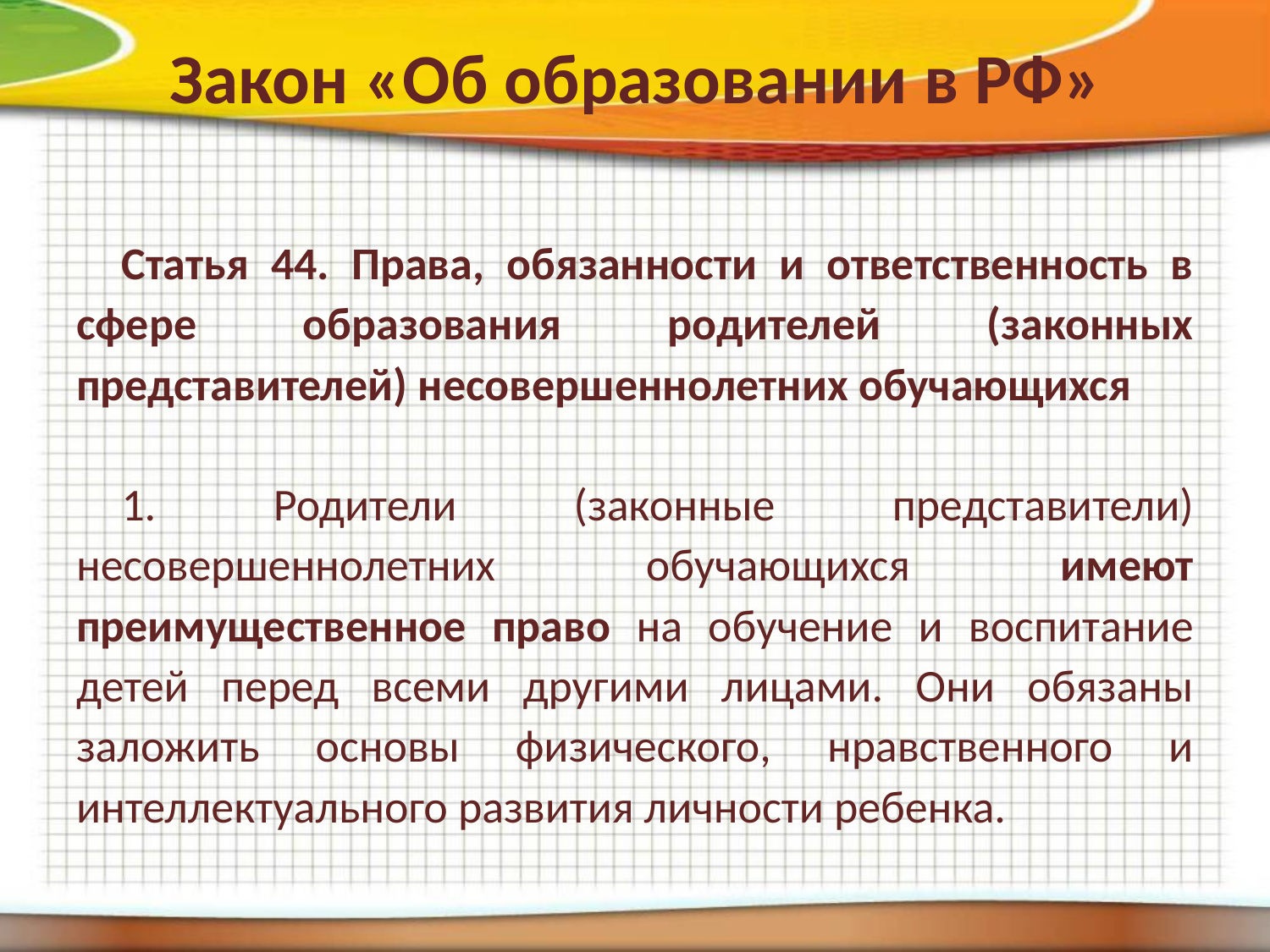

# Закон «Об образовании в РФ»
Статья 44. Права, обязанности и ответственность в сфере образования родителей (законных представителей) несовершеннолетних обучающихся

1. Родители (законные представители) несовершеннолетних обучающихся имеют преимущественное право на обучение и воспитание детей перед всеми другими лицами. Они обязаны заложить основы физического, нравственного и интеллектуального развития личности ребенка.